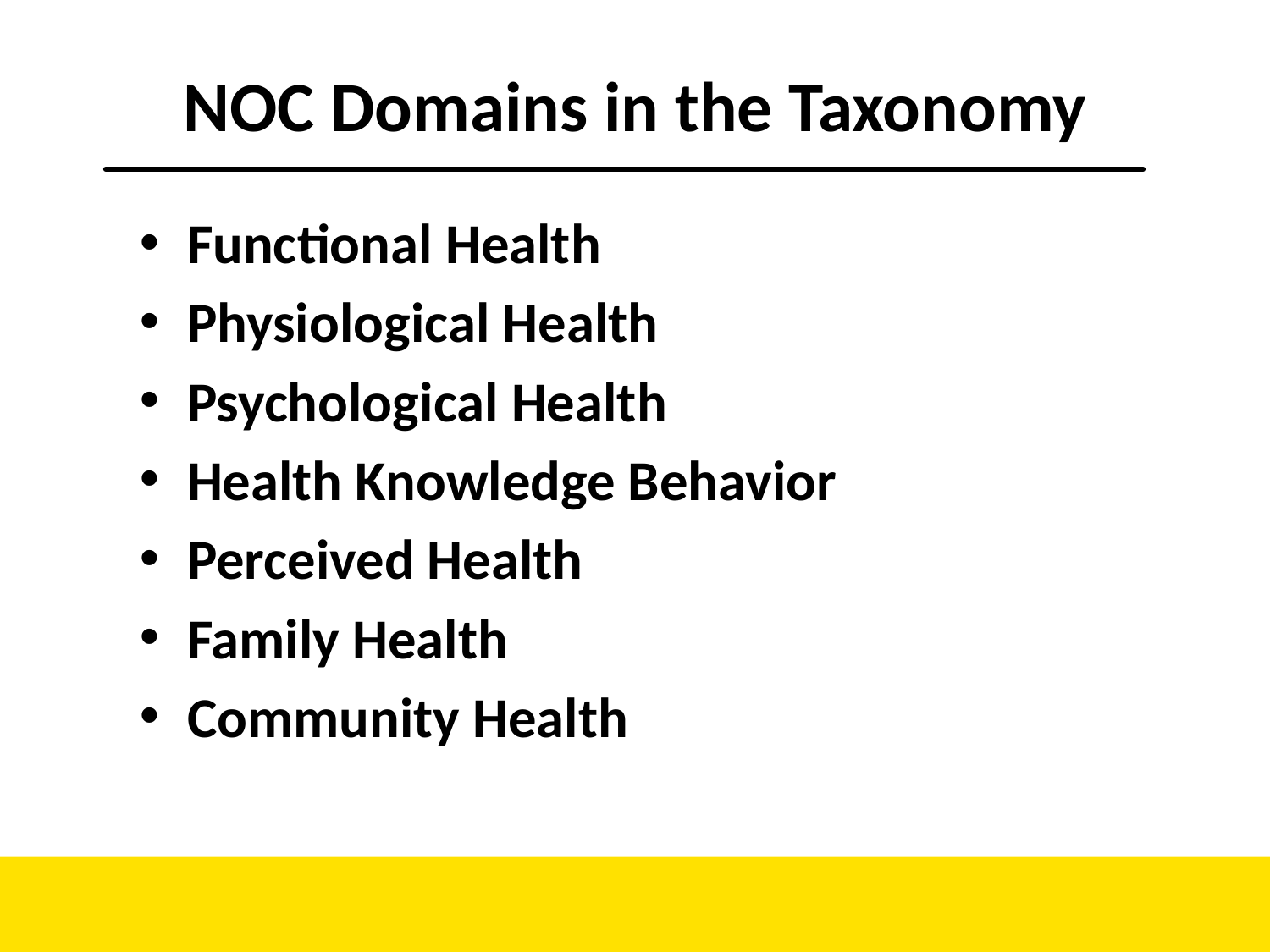

# NOC Domains in the Taxonomy
Functional Health
Physiological Health
Psychological Health
Health Knowledge Behavior
Perceived Health
Family Health
Community Health